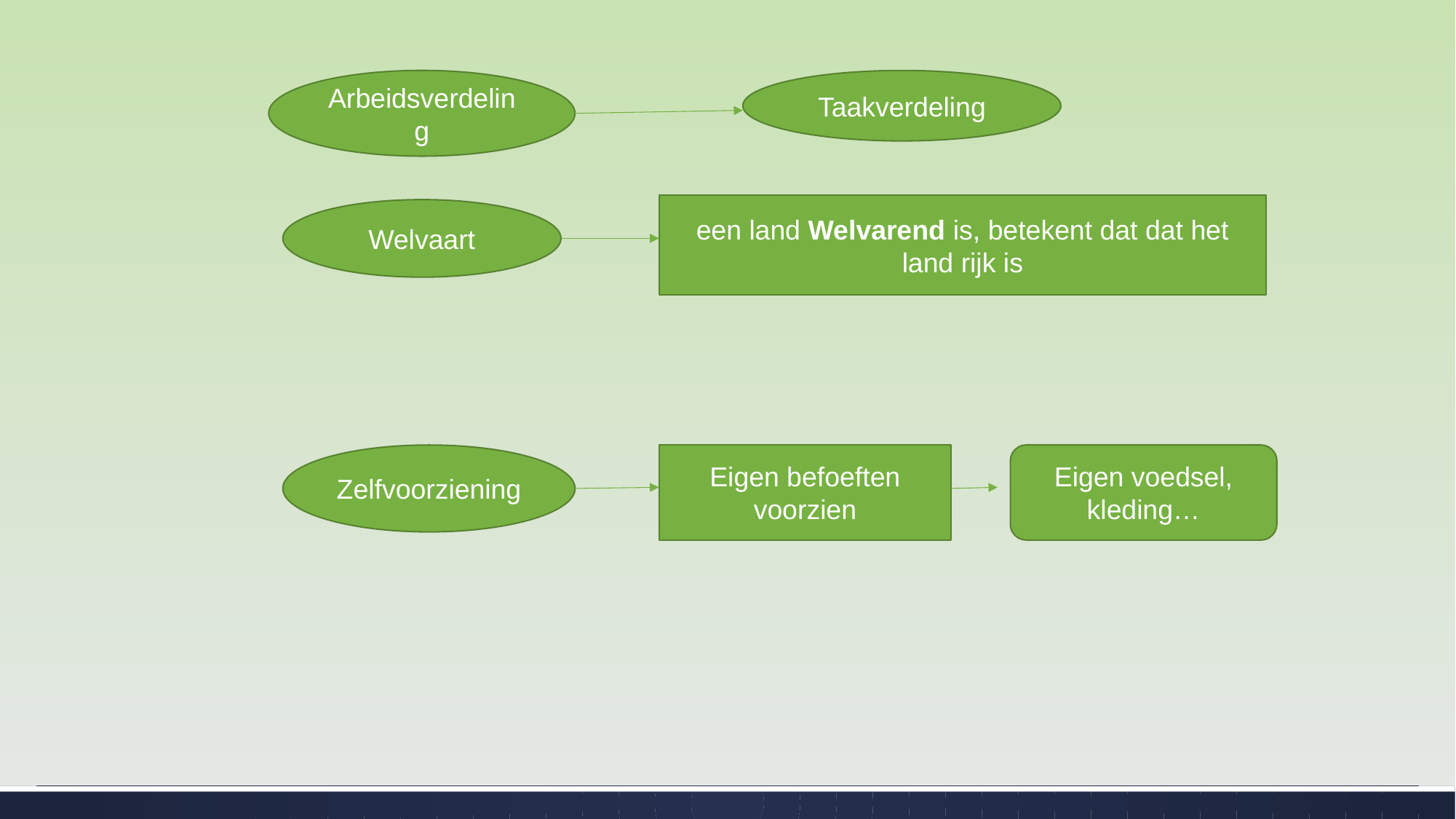

Arbeidsverdeling
Taakverdeling
een land Welvarend is, betekent dat dat het land rijk is
Welvaart
Zelfvoorziening
Eigen befoeften voorzien
Eigen voedsel, kleding…